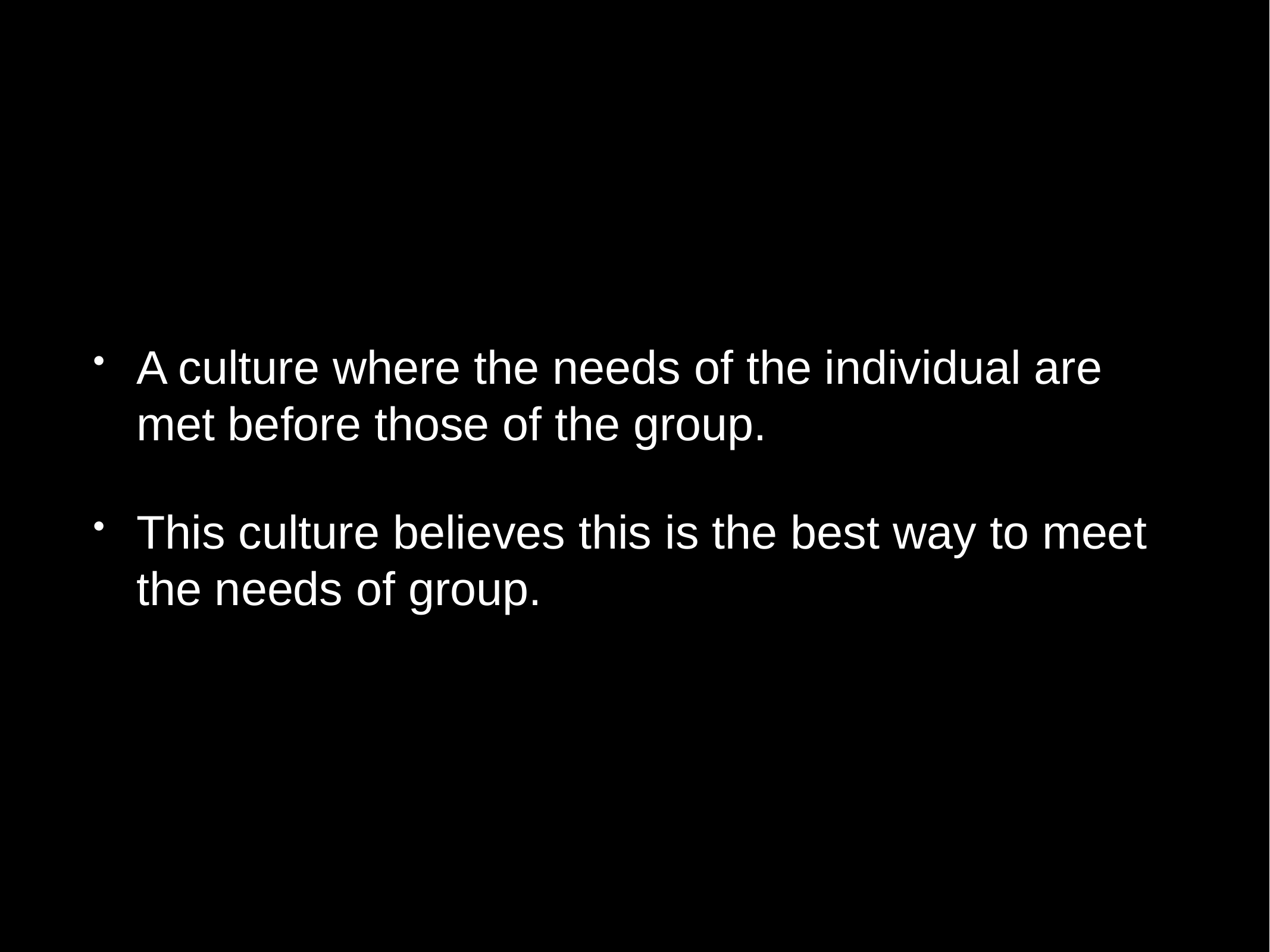

A culture where the needs of the individual are met before those of the group.
This culture believes this is the best way to meet the needs of group.